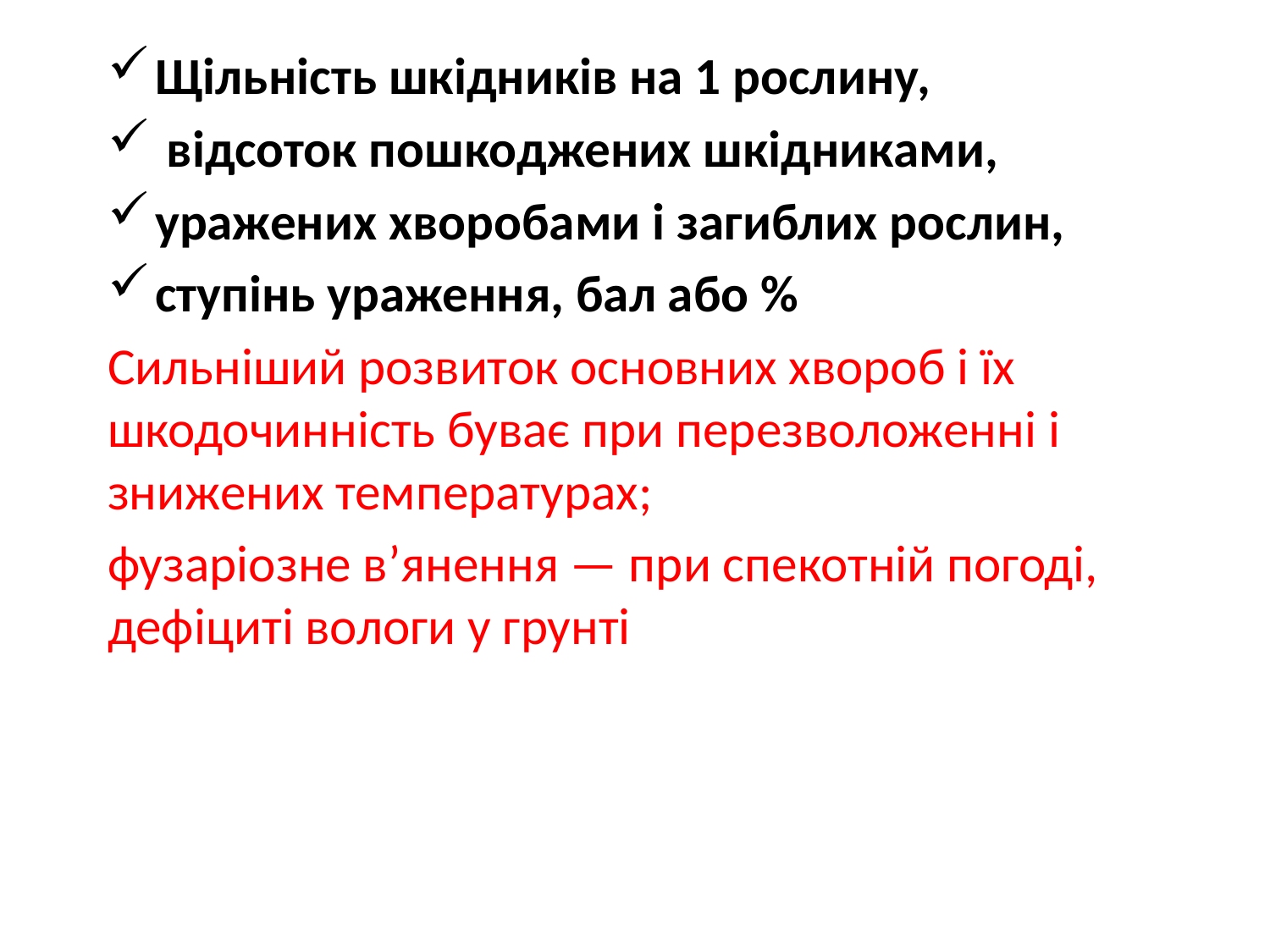

Щільність шкідників на 1 рослину,
 відсоток пошкоджених шкідниками,
уражених хворобами і загиблих рослин,
ступінь ураження, бал або %
Сильніший розвиток основних хвороб і їх шкодочинність буває при перезволоженні і знижених температурах;
фузаріозне в’янення — при спекотній погоді, дефіциті вологи у грунті